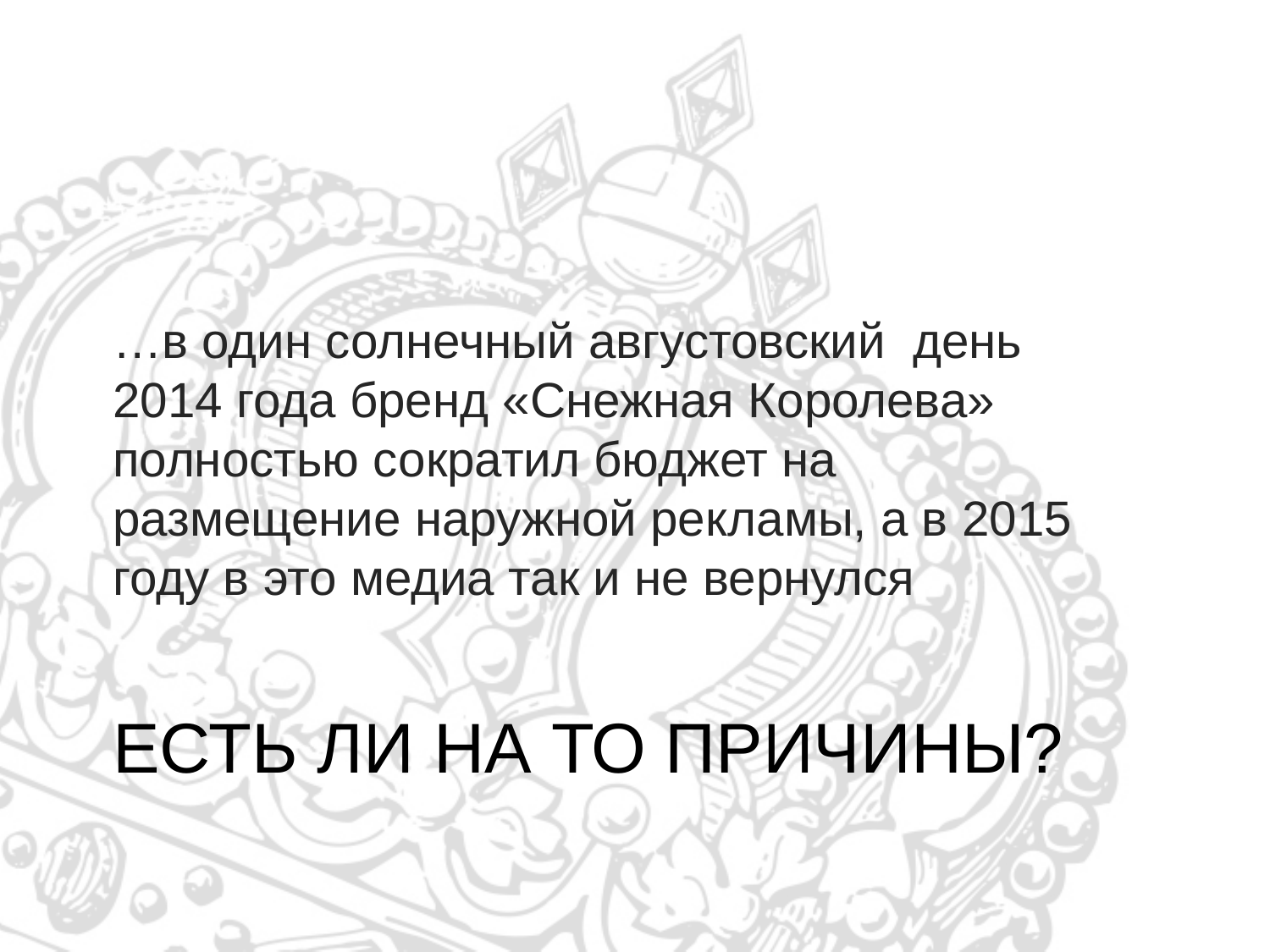

…в один солнечный августовский  день 2014 года бренд «Снежная Королева» полностью сократил бюджет на размещение наружной рекламы, а в 2015 году в это медиа так и не вернулся
# Есть ли на то причины?